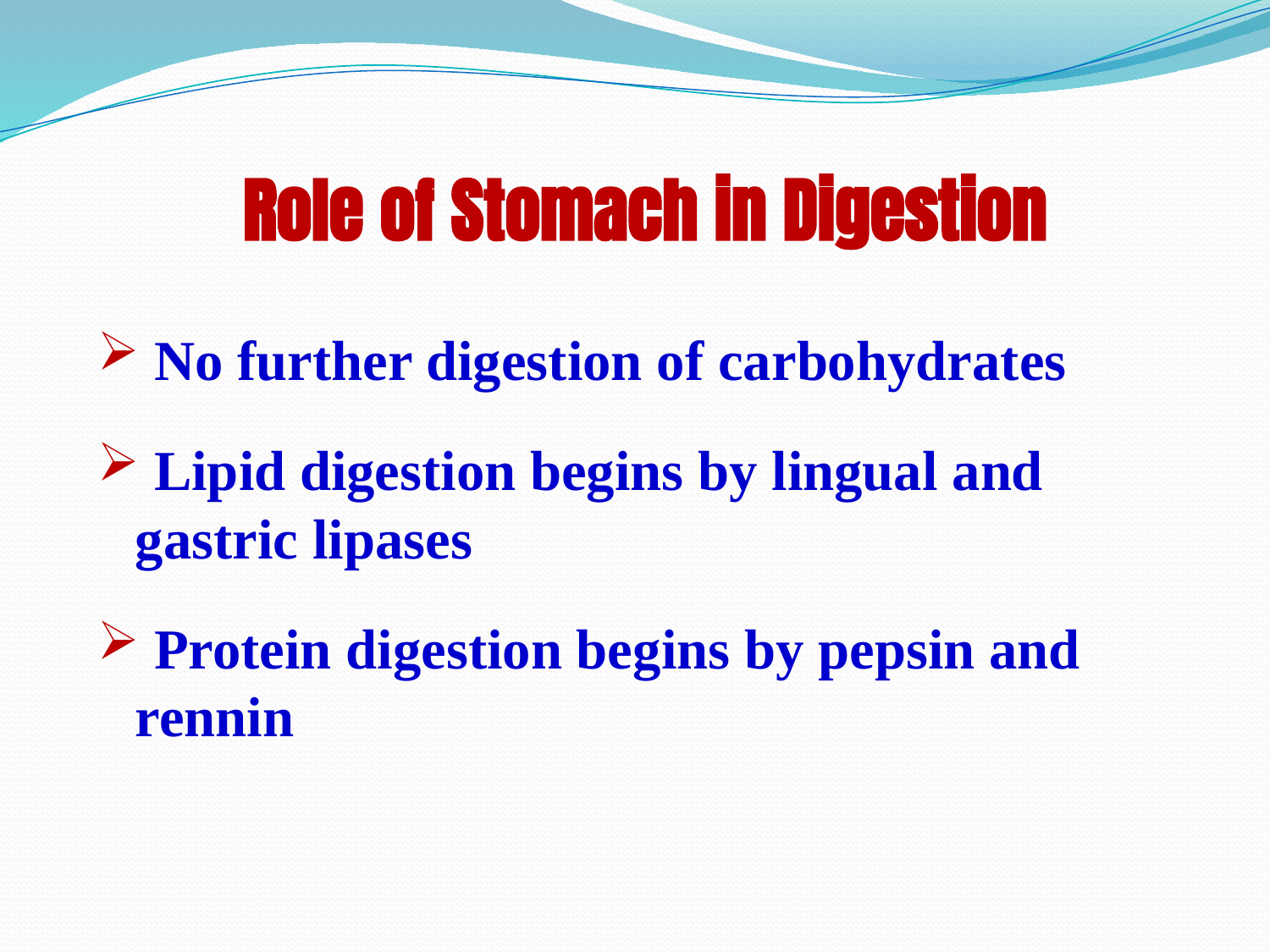

# Role of Stomach in Digestion
 No further digestion of carbohydrates
 Lipid digestion begins by lingual and gastric lipases
 Protein digestion begins by pepsin and rennin